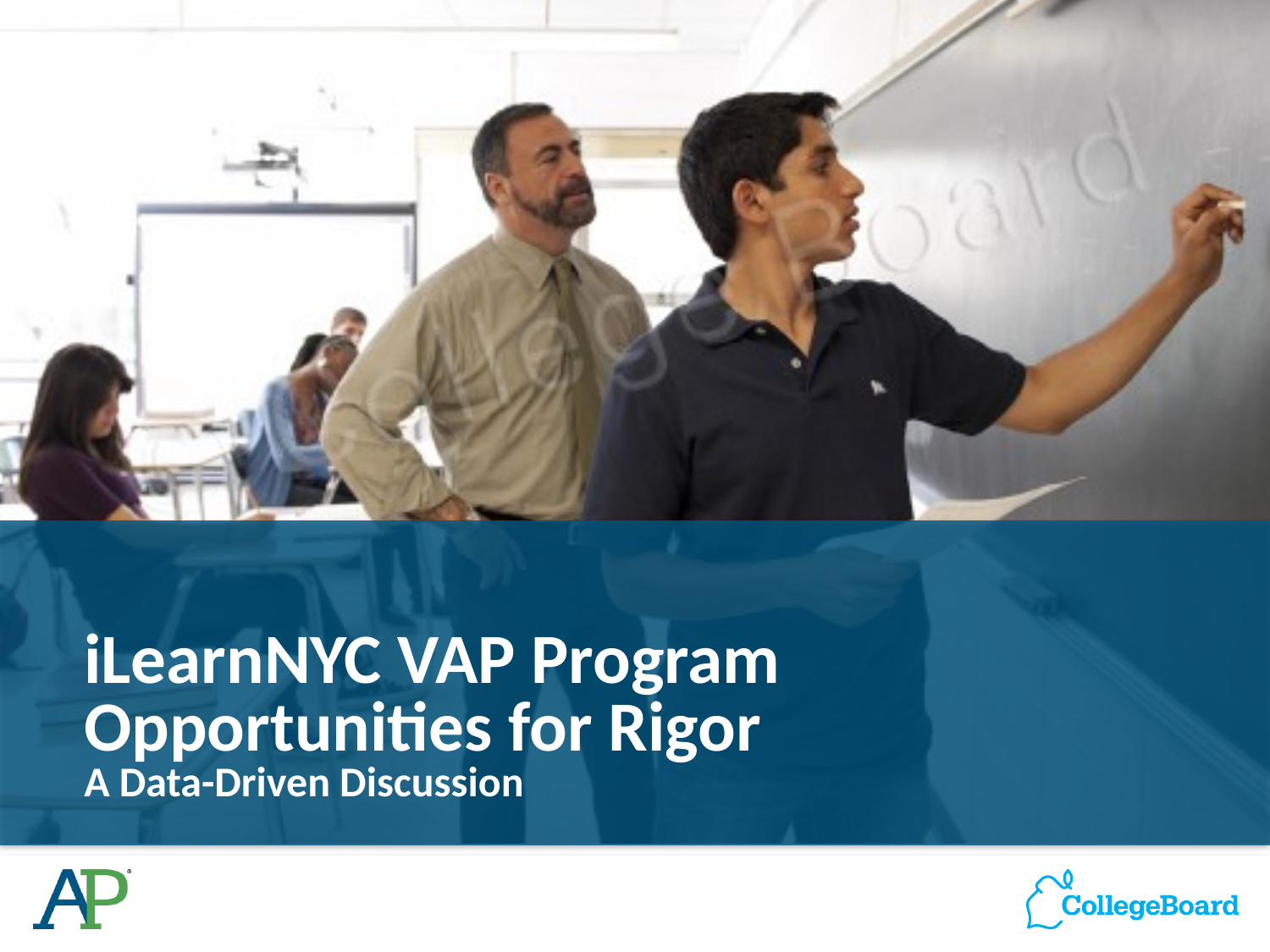

# iLearnNYC VAP Program Opportunities for Rigor A Data-Driven Discussion